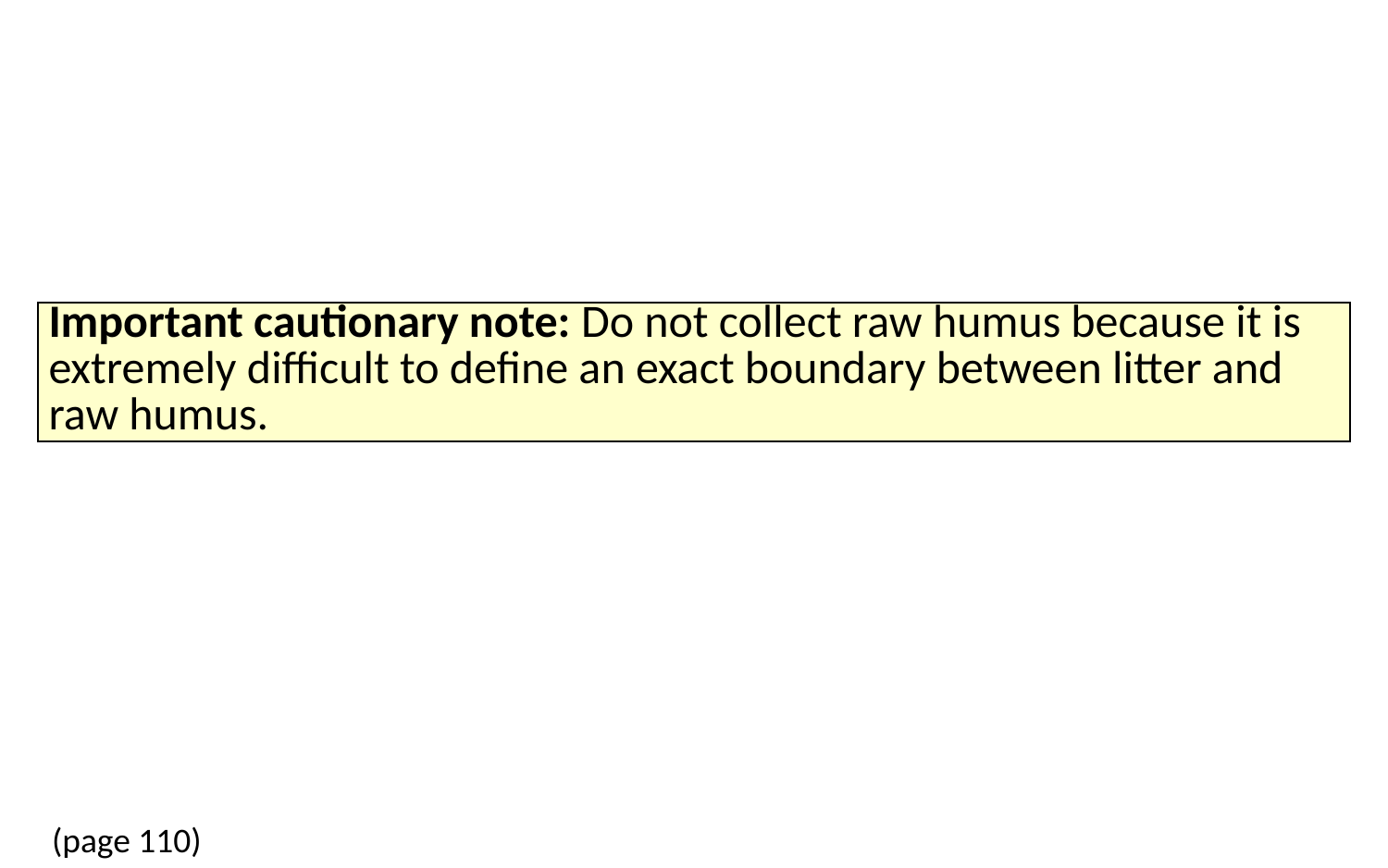

| Important cautionary note: Do not collect raw humus because it is extremely difficult to define an exact boundary between litter and raw humus. |
| --- |
(page 110)